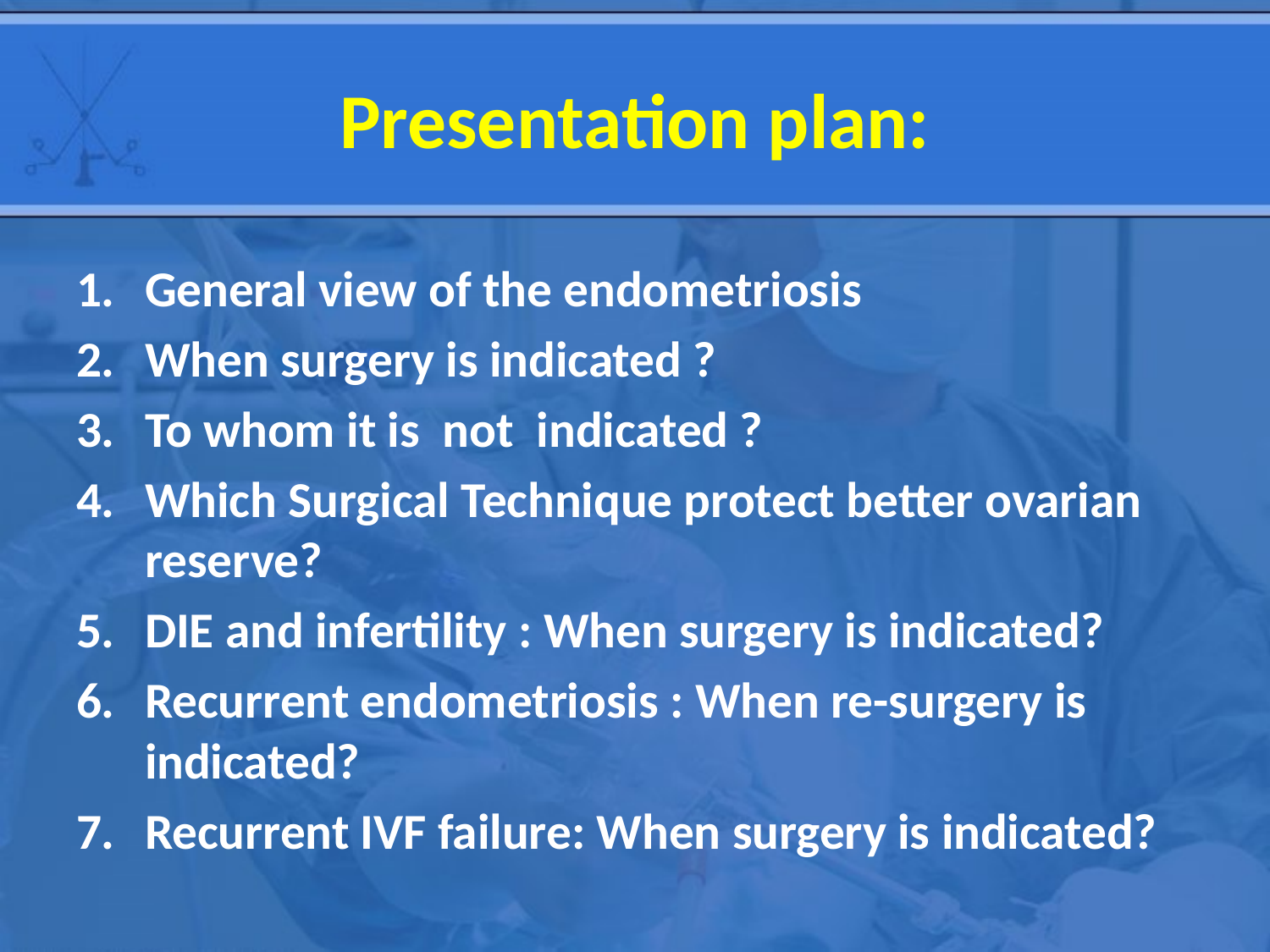

# Presentation plan:
General view of the endometriosis
When surgery is indicated ?
To whom it is  not  indicated ?
Which Surgical Technique protect better ovarian reserve?
DIE and infertility : When surgery is indicated?
Recurrent endometriosis : When re-surgery is indicated?
Recurrent IVF failure: When surgery is indicated?